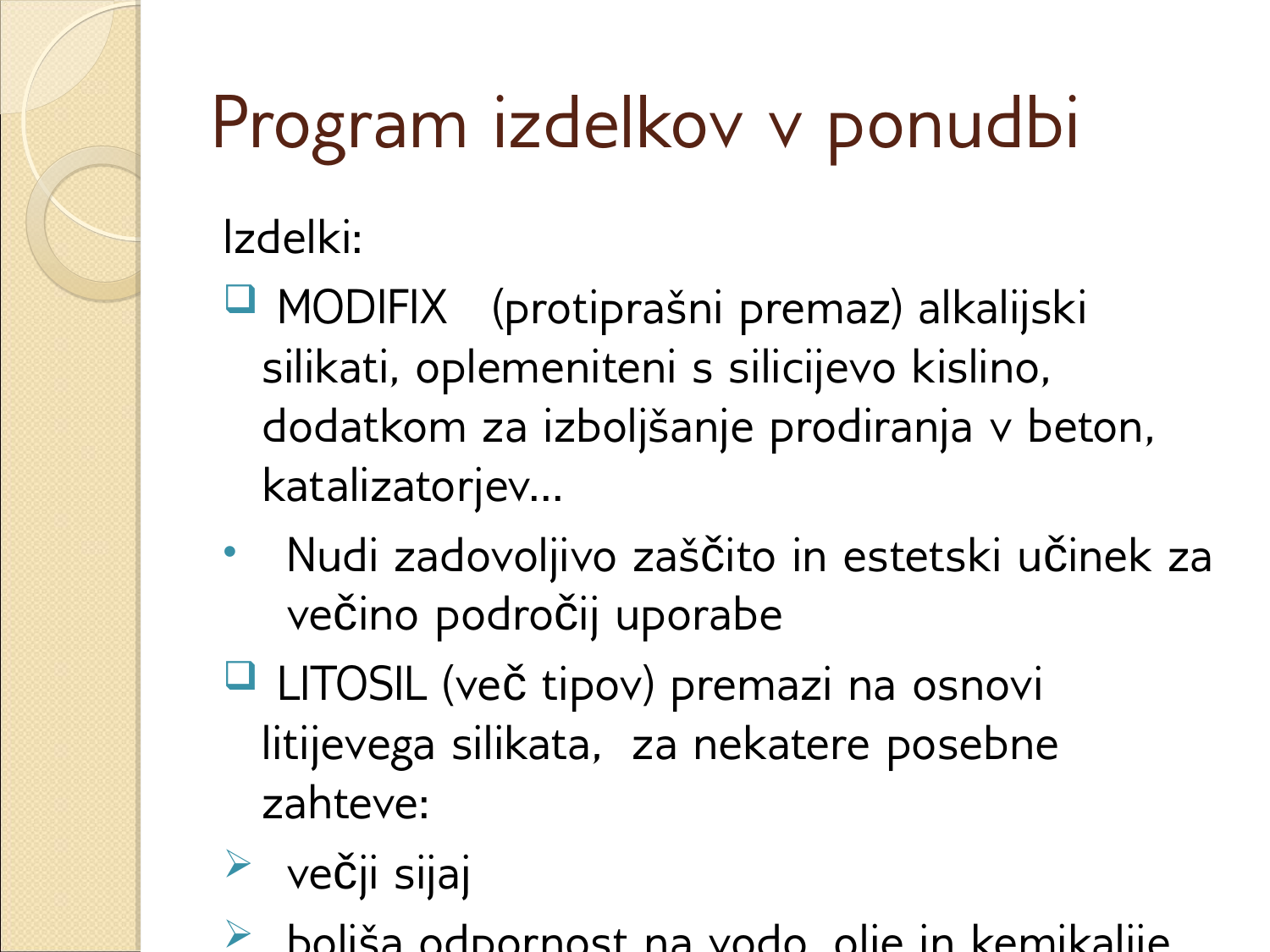

Program izdelkov v ponudbi
Izdelki:
 MODIFIX   (protiprašni premaz) alkalijski silikati, oplemeniteni s silicijevo kislino, dodatkom za izboljšanje prodiranja v beton, katalizatorjev...
Nudi zadovoljivo zaščito in estetski učinek za večino področij uporabe
 LITOSIL (več tipov) premazi na osnovi litijevega silikata,  za nekatere posebne zahteve:
večji sijaj
boljša odpornost na vodo, olje in kemikalije